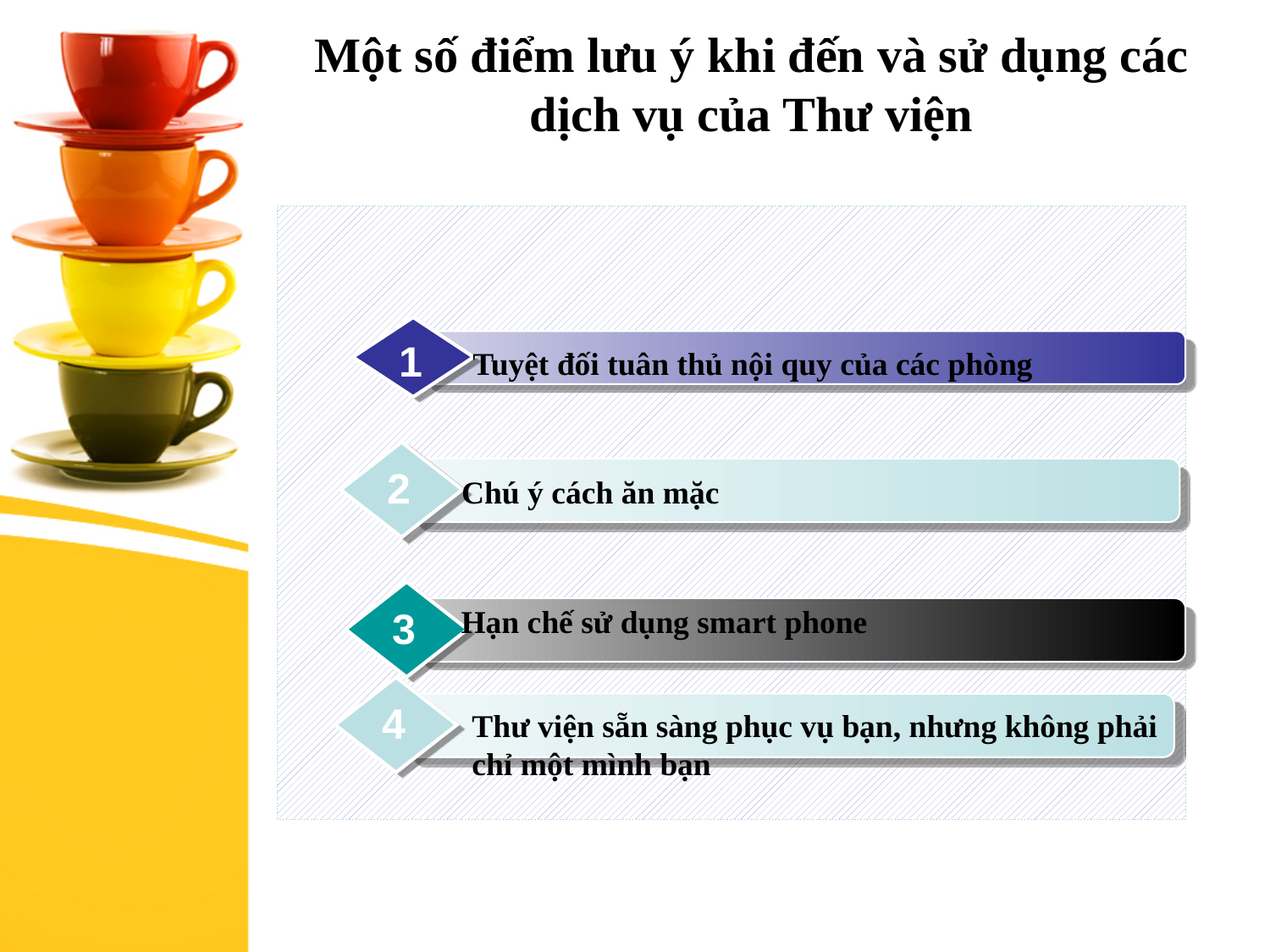

# Một số điểm lưu ý khi đến và sử dụng các dịch vụ của Thư viện

1

Tuyệt đối tuân thủ nội quy của các phòng

2

Chú ý cách ăn mặc

3
Hạn chế sử dụng smart phone

4

Thư viện sẵn sàng phục vụ bạn, nhưng không phải chỉ một mình bạn